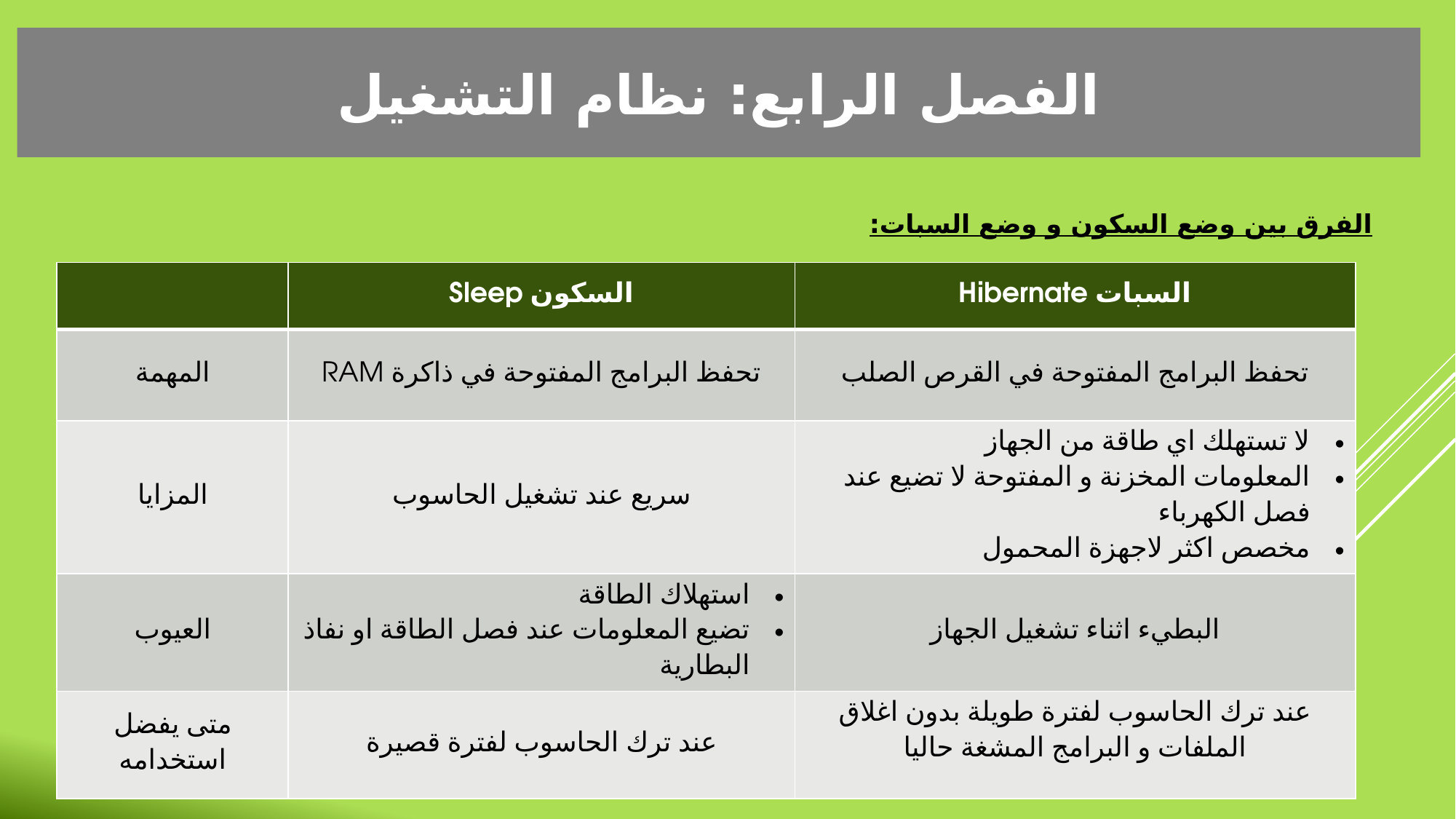

الفصل الرابع: نظام التشغيل
الفرق بين وضع السكون و وضع السبات:
|  | السكون Sleep | السبات Hibernate |
| --- | --- | --- |
| المهمة | تحفظ البرامج المفتوحة في ذاكرة RAM | تحفظ البرامج المفتوحة في القرص الصلب |
| المزايا | سريع عند تشغيل الحاسوب | لا تستهلك اي طاقة من الجهاز المعلومات المخزنة و المفتوحة لا تضيع عند فصل الكهرباء مخصص اكثر لاجهزة المحمول |
| العيوب | استهلاك الطاقة تضيع المعلومات عند فصل الطاقة او نفاذ البطارية | البطيء اثناء تشغيل الجهاز |
| متى يفضل استخدامه | عند ترك الحاسوب لفترة قصيرة | عند ترك الحاسوب لفترة طويلة بدون اغلاق الملفات و البرامج المشغة حاليا |